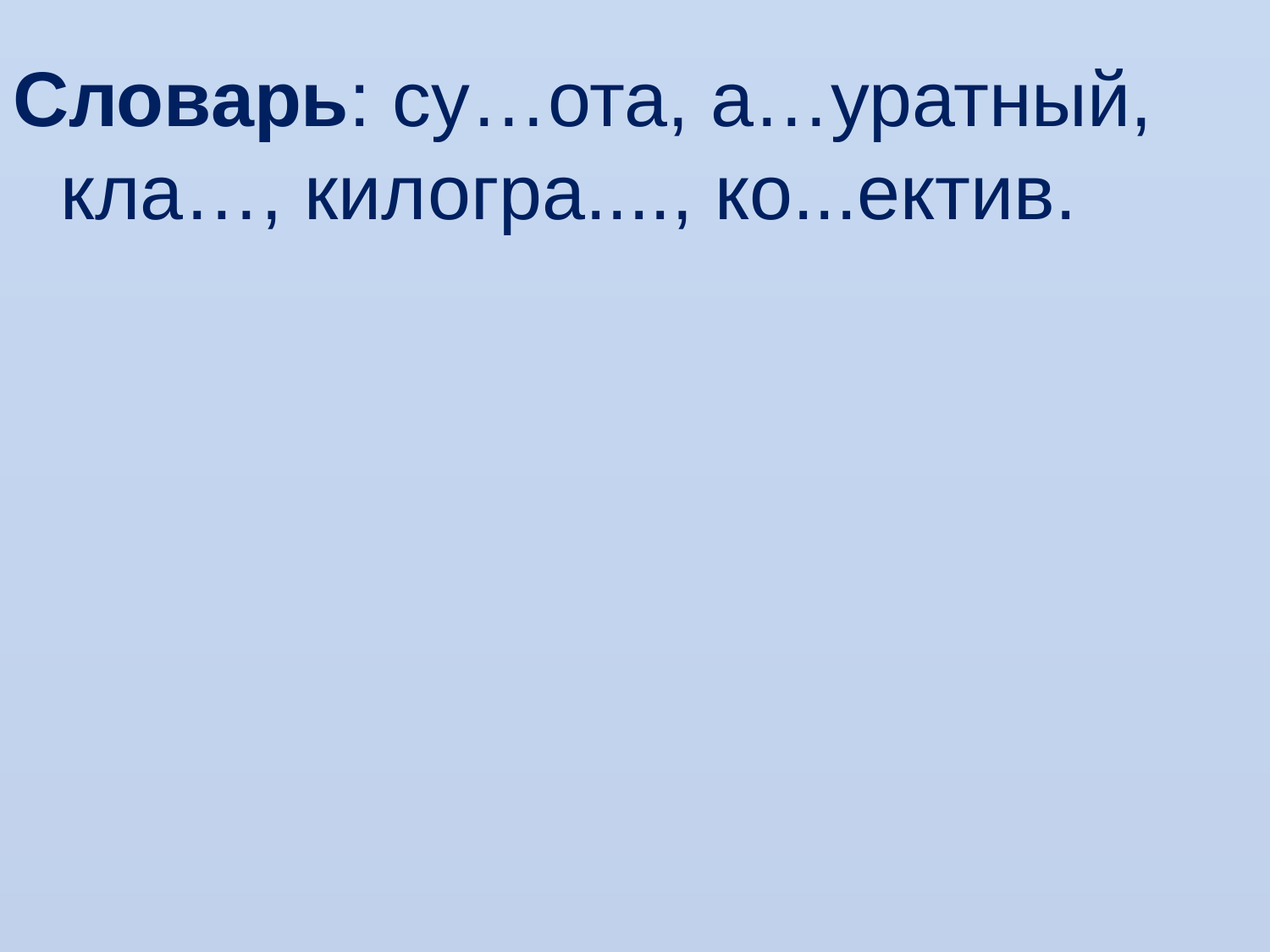

Словарь: су…ота, а…уратный, кла…, килогра...., ко...ектив.

#